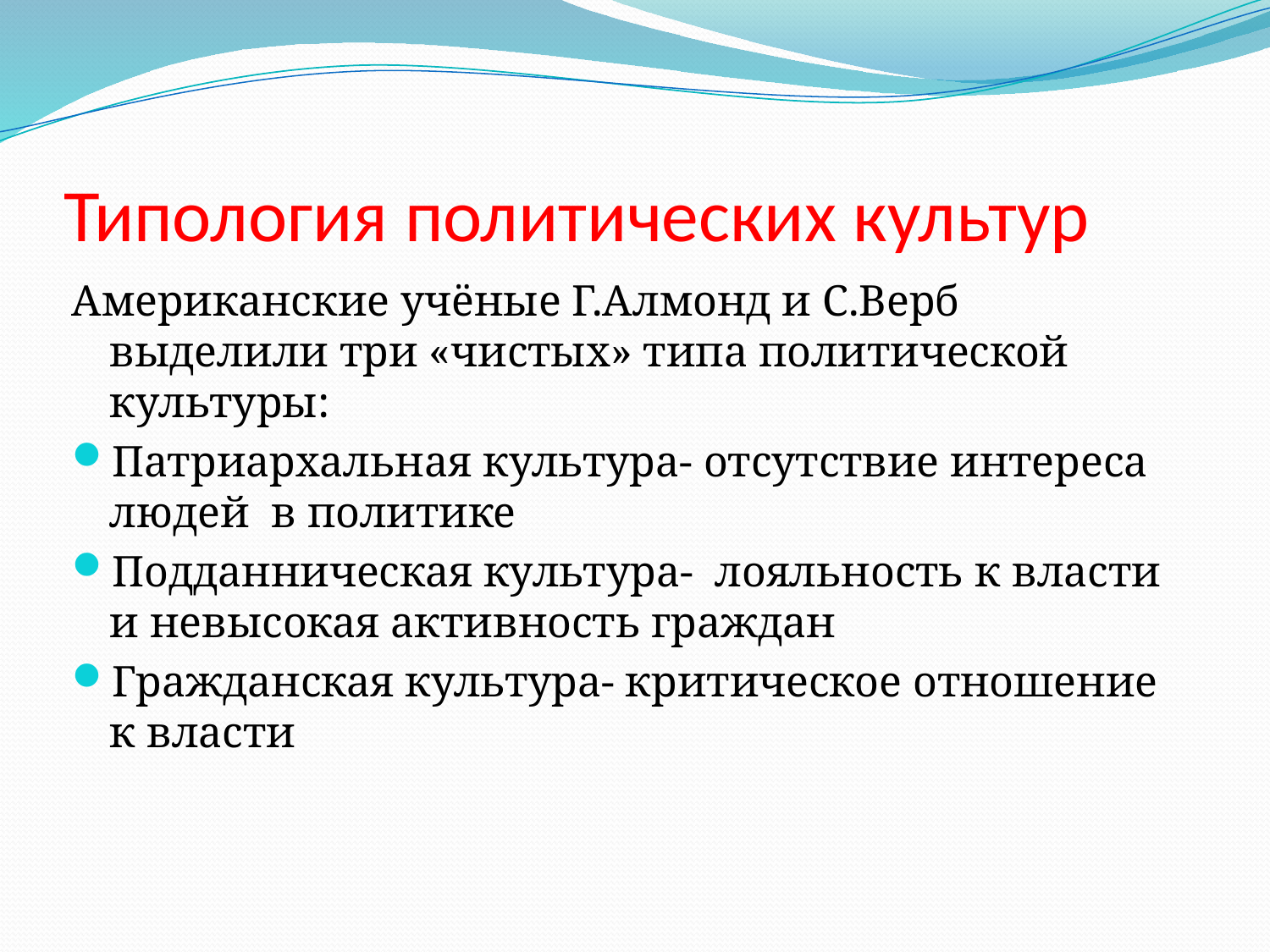

# Типология политических культур
Американские учёные Г.Алмонд и С.Верб выделили три «чистых» типа политической культуры:
Патриархальная культура- отсутствие интереса людей  в политике
Подданническая культура-  лояльность к власти и невысокая активность граждан
Гражданская культура- критическое отношение к власти